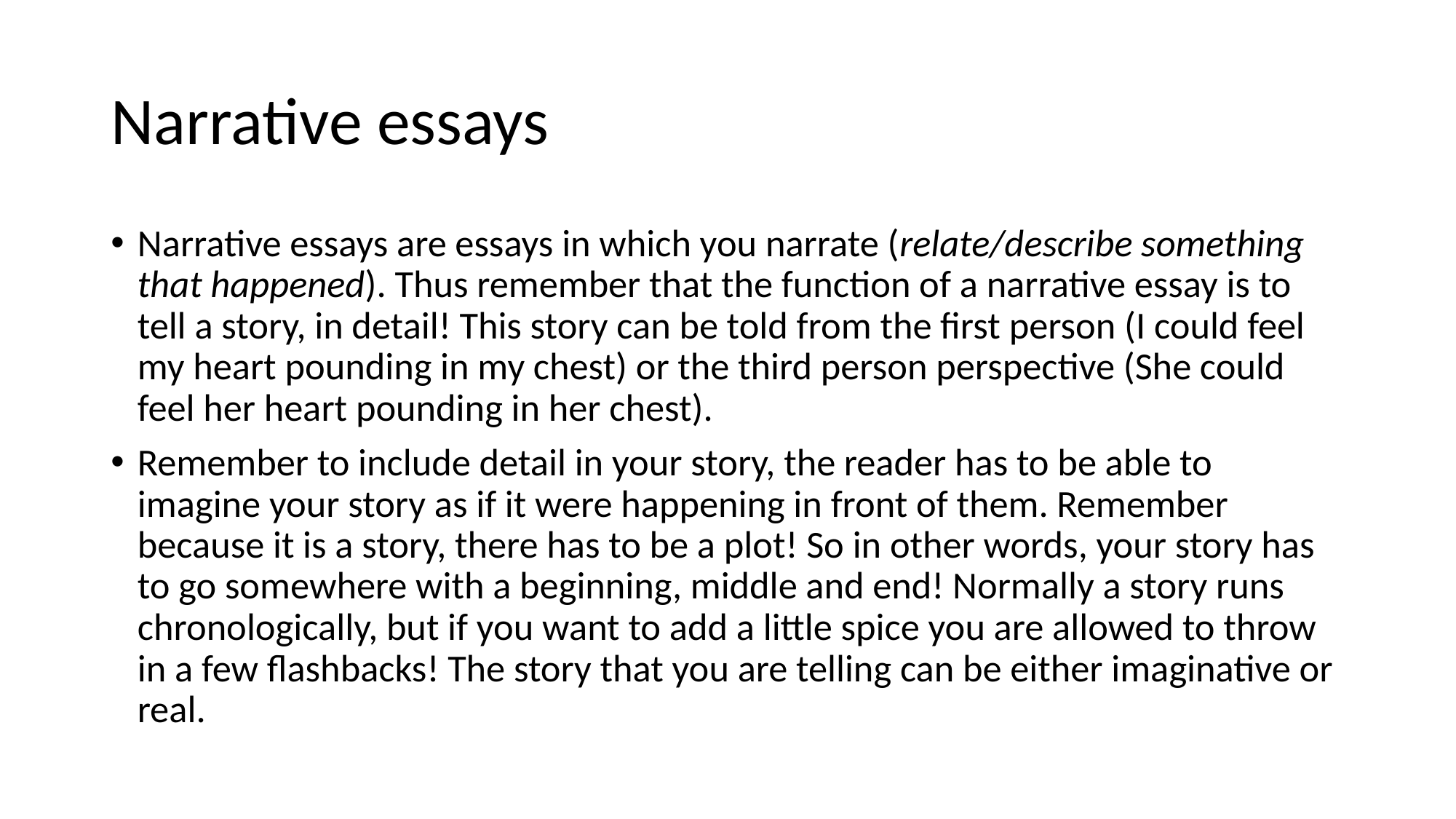

# Narrative essays
Narrative essays are essays in which you narrate (relate/describe something that happened). Thus remember that the function of a narrative essay is to tell a story, in detail! This story can be told from the first person (I could feel my heart pounding in my chest) or the third person perspective (She could feel her heart pounding in her chest).
Remember to include detail in your story, the reader has to be able to imagine your story as if it were happening in front of them. Remember because it is a story, there has to be a plot! So in other words, your story has to go somewhere with a beginning, middle and end! Normally a story runs chronologically, but if you want to add a little spice you are allowed to throw in a few flashbacks! The story that you are telling can be either imaginative or real.